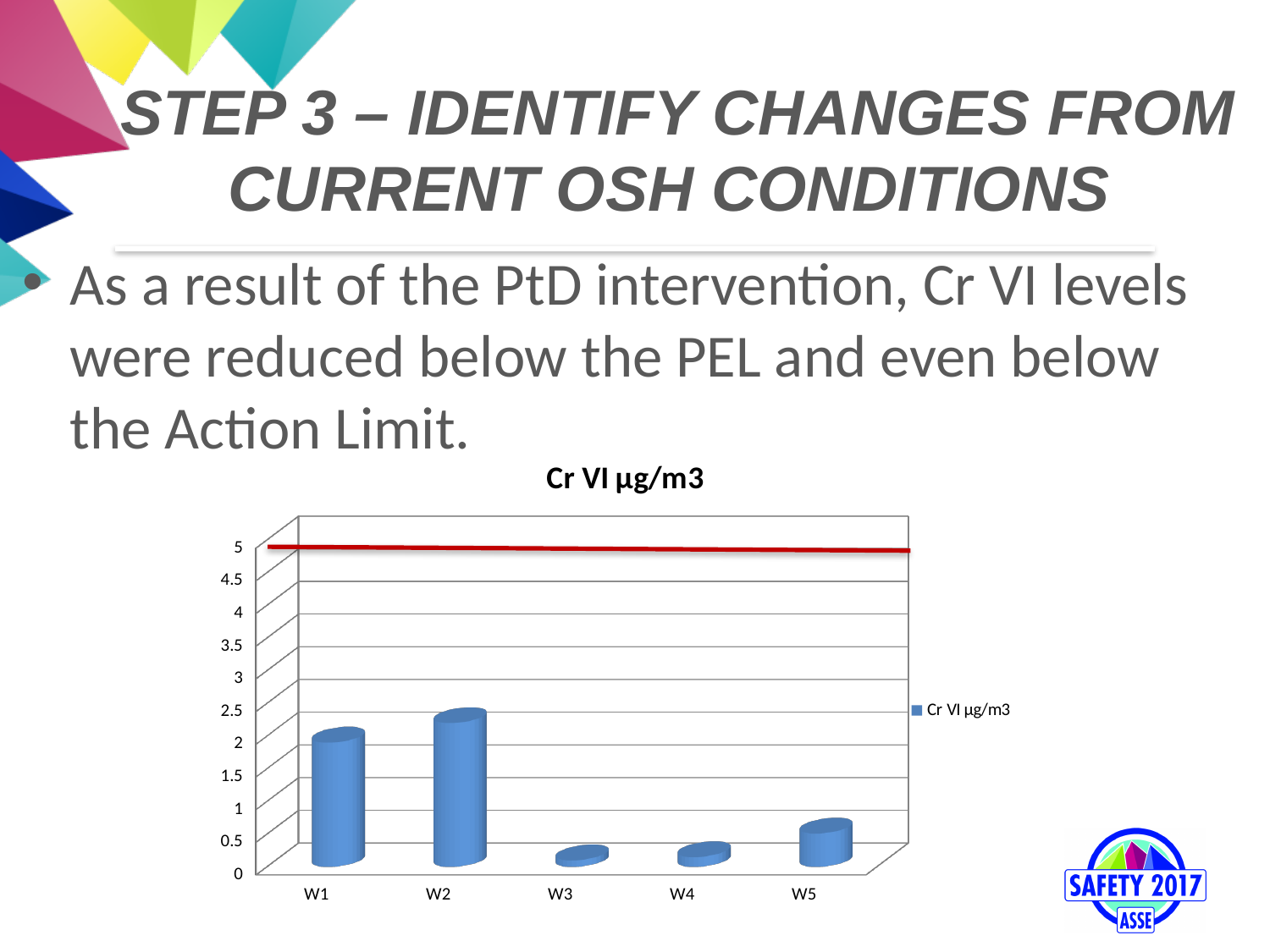

# Step 3 – Identify Changes from Current OSH Conditions
As a result of the PtD intervention, Cr VI levels were reduced below the PEL and even below the Action Limit.

[unsupported chart]